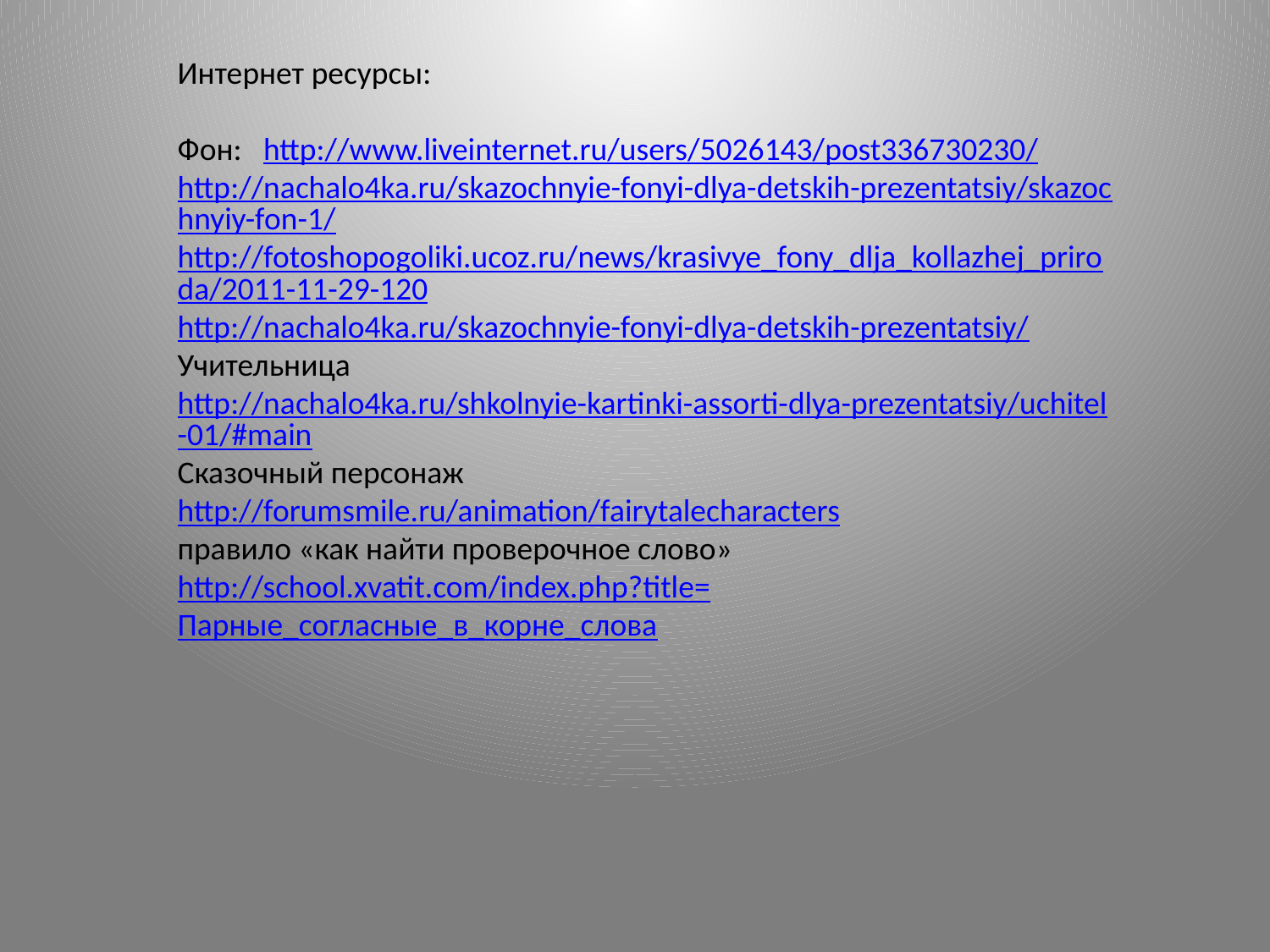

Интернет ресурсы:

Фон:   http://www.liveinternet.ru/users/5026143/post336730230/
http://nachalo4ka.ru/skazochnyie-fonyi-dlya-detskih-prezentatsiy/skazochnyiy-fon-1/
http://fotoshopogoliki.ucoz.ru/news/krasivye_fony_dlja_kollazhej_priroda/2011-11-29-120
http://nachalo4ka.ru/skazochnyie-fonyi-dlya-detskih-prezentatsiy/
Учительница   http://nachalo4ka.ru/shkolnyie-kartinki-assorti-dlya-prezentatsiy/uchitel-01/#main
Сказочный персонаж http://forumsmile.ru/animation/fairytalecharacters
правило «как найти проверочное слово»
http://school.xvatit.com/index.php?title=Парные_согласные_в_корне_слова